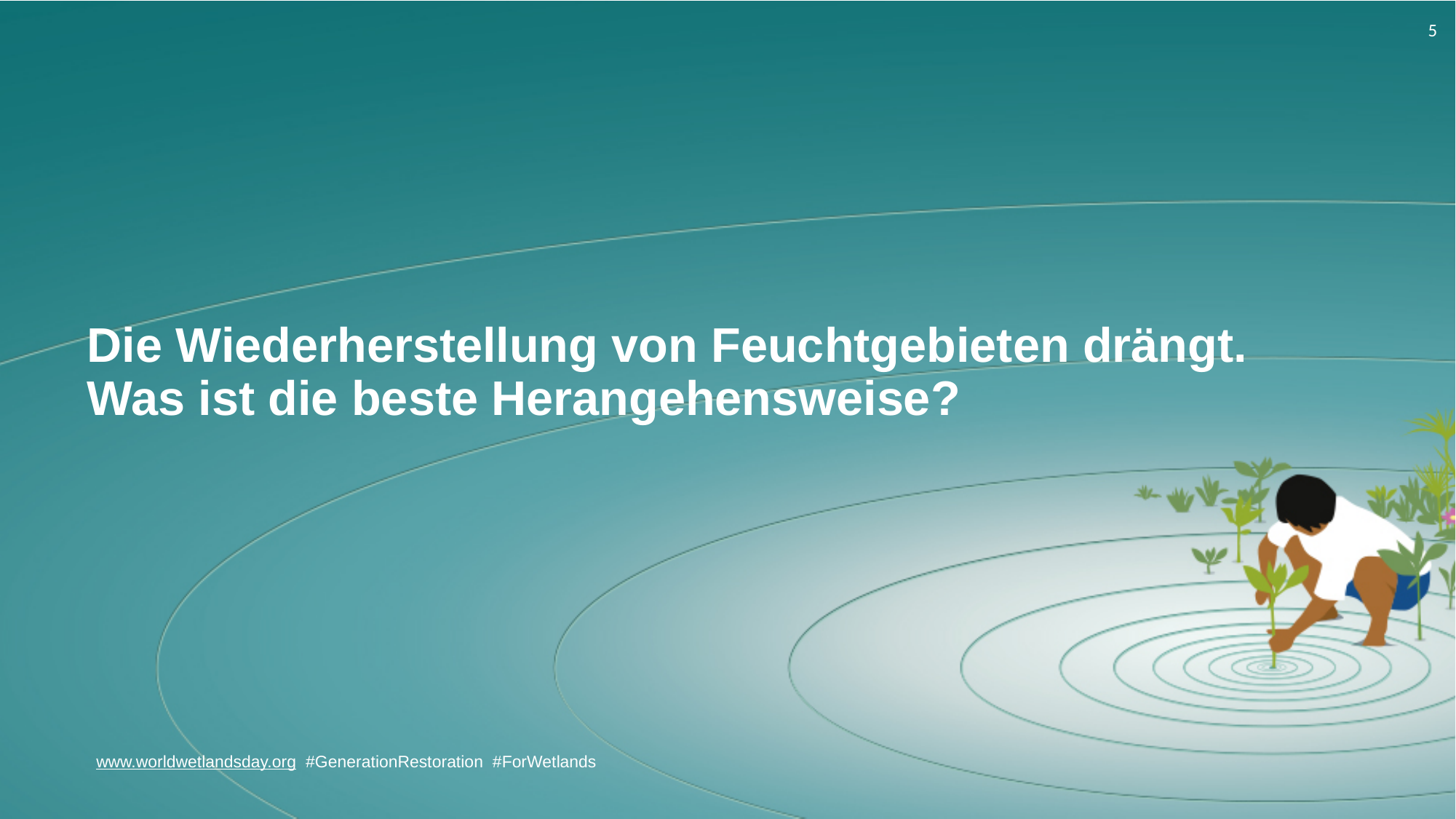

# Die Wiederherstellung von Feuchtgebieten drängt. Was ist die beste Herangehensweise?